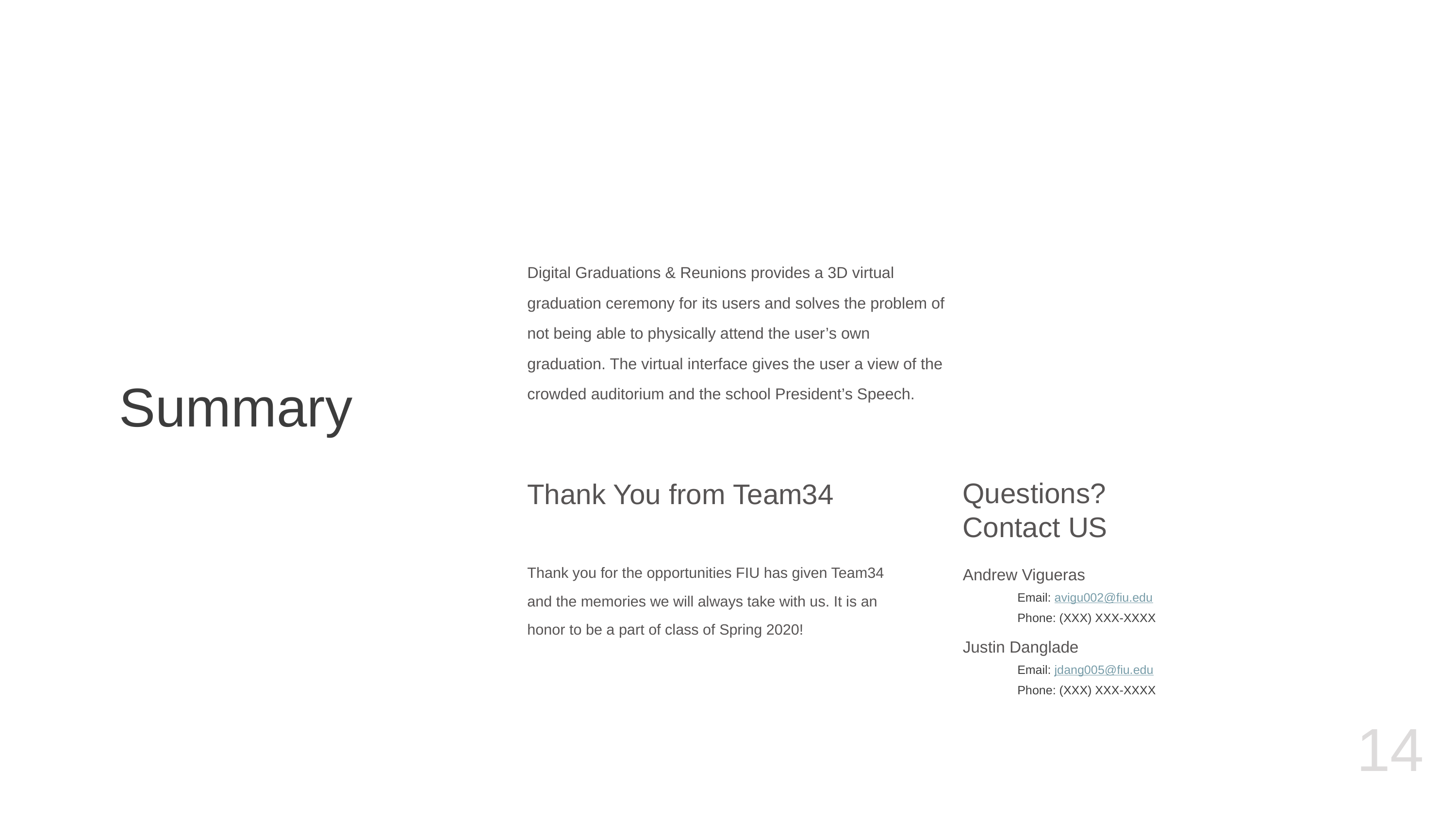

Digital Graduations & Reunions provides a 3D virtual graduation ceremony for its users and solves the problem of not being able to physically attend the user’s own graduation. The virtual interface gives the user a view of the crowded auditorium and the school President’s Speech.
# Summary
Thank You from Team34
Questions?
Contact US
Thank you for the opportunities FIU has given Team34 and the memories we will always take with us. It is an honor to be a part of class of Spring 2020!
Andrew Vigueras
Email: avigu002@fiu.edu
Phone: (XXX) XXX-XXXX
Justin Danglade
Email: jdang005@fiu.edu
Phone: (XXX) XXX-XXXX
14